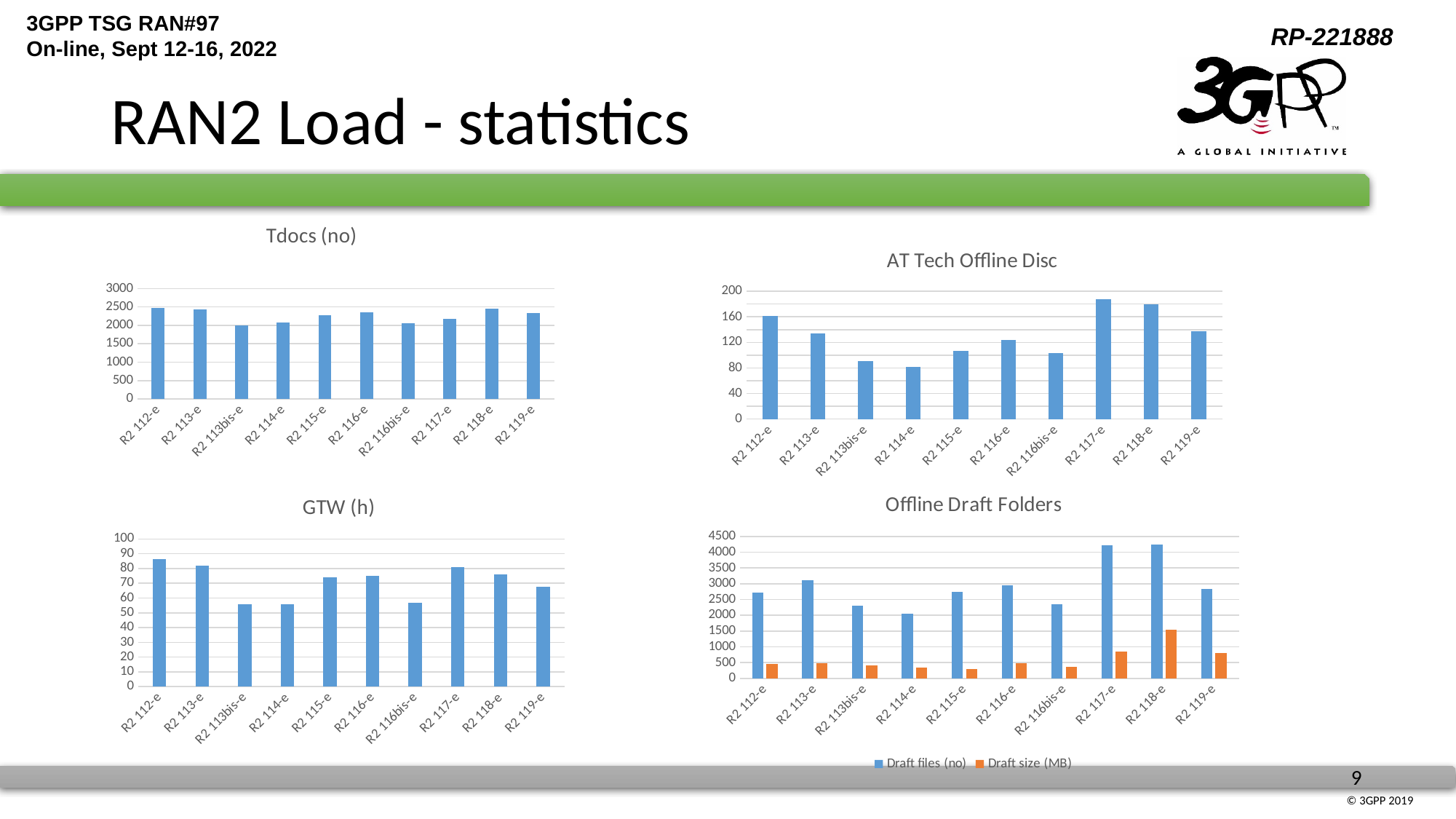

# RAN2 Load - statistics

### Chart:

| Category | Tdocs (no) |
|---|---|
| R2 112-e | 2475.0 |
| R2 113-e | 2437.0 |
| R2 113bis-e | 2004.0 |
| R2 114-e | 2073.0 |
| R2 115-e | 2272.0 |
| R2 116-e | 2348.0 |
| R2 116bis-e | 2055.0 |
| R2 117-e | 2170.0 |
| R2 118-e | 2462.0 |
| R2 119-e | 2332.0 |

### Chart: AT Tech Offline Disc

| Category | Email Disc (no) |
|---|---|
| R2 112-e | 161.0 |
| R2 113-e | 134.0 |
| R2 113bis-e | 91.0 |
| R2 114-e | 82.0 |
| R2 115-e | 107.0 |
| R2 116-e | 124.0 |
| R2 116bis-e | 103.0 |
| R2 117-e | 187.0 |
| R2 118-e | 180.0 |
| R2 119-e | 137.0 |

### Chart: Offline Draft Folders

| Category | Draft files (no) | Draft size (MB) |
|---|---|---|
| R2 112-e | 2714.0 | 454.0 |
| R2 113-e | 3120.0 | 481.0 |
| R2 113bis-e | 2303.0 | 406.0 |
| R2 114-e | 2056.0 | 353.0 |
| R2 115-e | 2748.0 | 305.0 |
| R2 116-e | 2957.0 | 474.0 |
| R2 116bis-e | 2351.0 | 357.0 |
| R2 117-e | 4229.0 | 851.0 |
| R2 118-e | 4236.0 | 1550.0 |
| R2 119-e | 2846.0 | 800.0 |

### Chart:

| Category | GTW (h) |
|---|---|
| R2 112-e | 86.5 |
| R2 113-e | 81.8 |
| R2 113bis-e | 55.7 |
| R2 114-e | 56.0 |
| R2 115-e | 74.1 |
| R2 116-e | 74.8 |
| R2 116bis-e | 57.0 |
| R2 117-e | 80.9 |
| R2 118-e | 76.2 |
| R2 119-e | 67.8 |